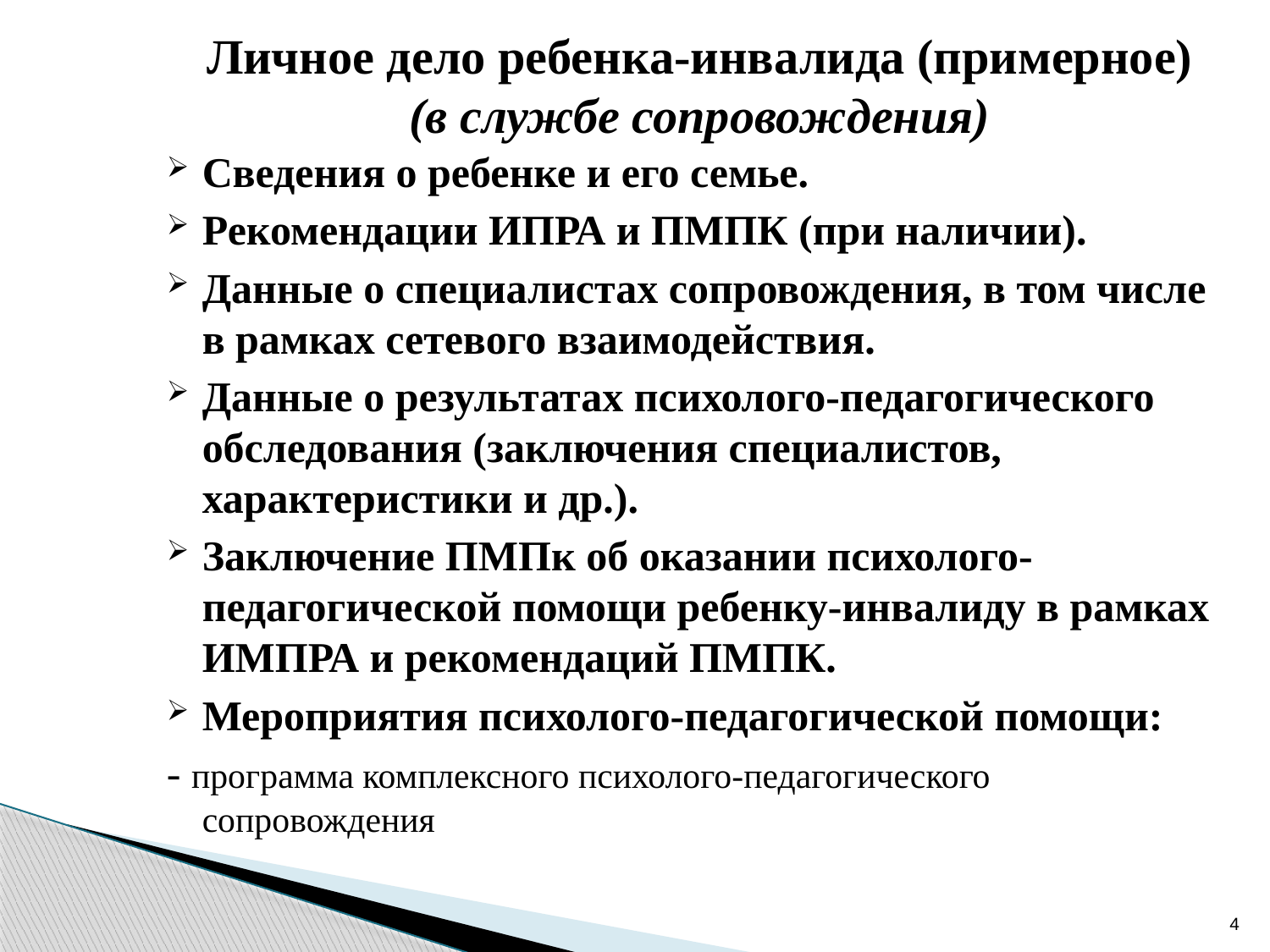

# Личное дело ребенка-инвалида (примерное) (в службе сопровождения)
Сведения о ребенке и его семье.
Рекомендации ИПРА и ПМПК (при наличии).
Данные о специалистах сопровождения, в том числе в рамках сетевого взаимодействия.
Данные о результатах психолого-педагогического обследования (заключения специалистов, характеристики и др.).
Заключение ПМПк об оказании психолого-педагогической помощи ребенку-инвалиду в рамках ИМПРА и рекомендаций ПМПК.
Мероприятия психолого-педагогической помощи:
- программа комплексного психолого-педагогического сопровождения
4